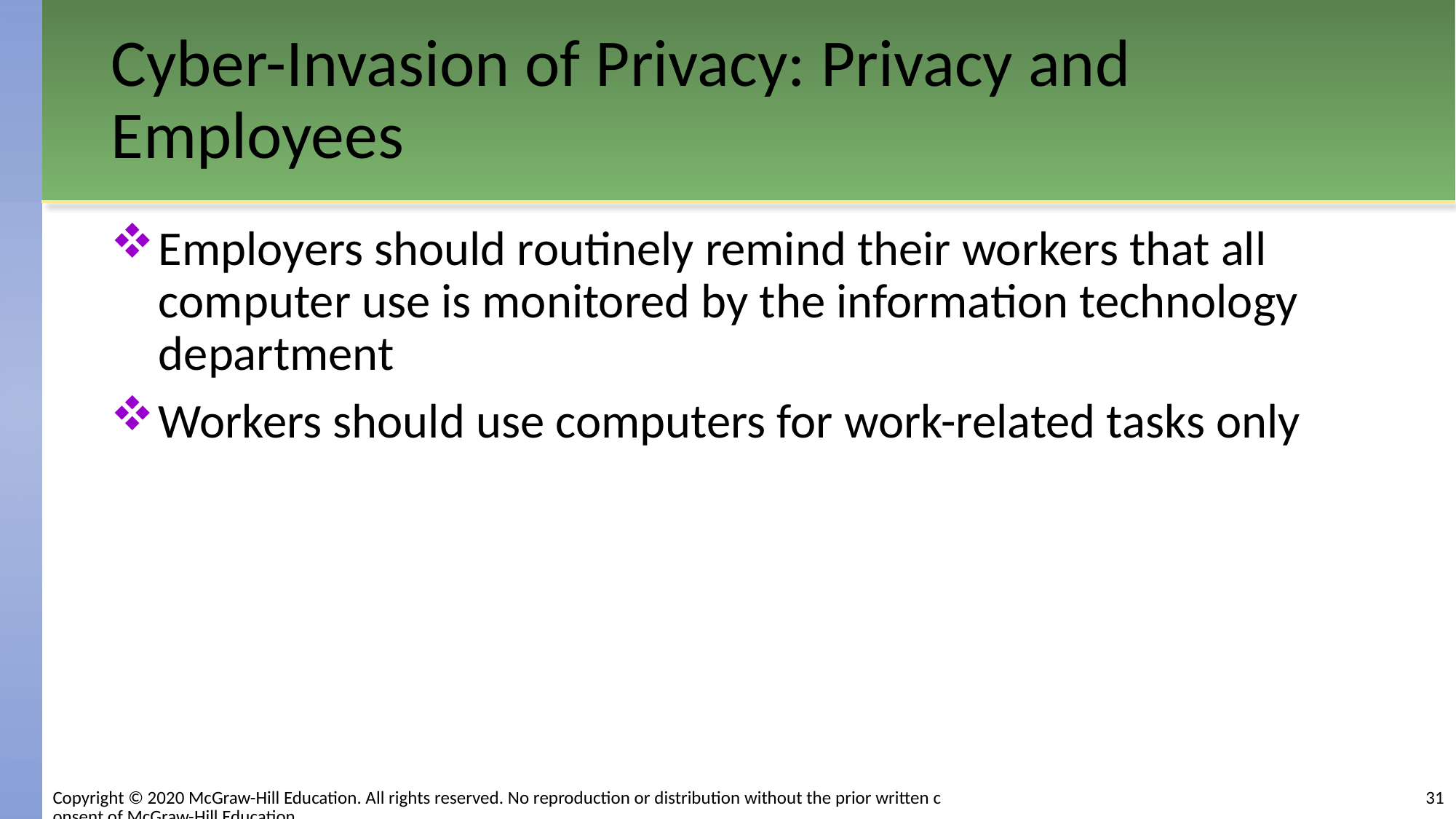

# Cyber-Invasion of Privacy: Privacy and Employees
Employers should routinely remind their workers that all computer use is monitored by the information technology department
Workers should use computers for work-related tasks only
31
Copyright © 2020 McGraw-Hill Education. All rights reserved. No reproduction or distribution without the prior written consent of McGraw-Hill Education.